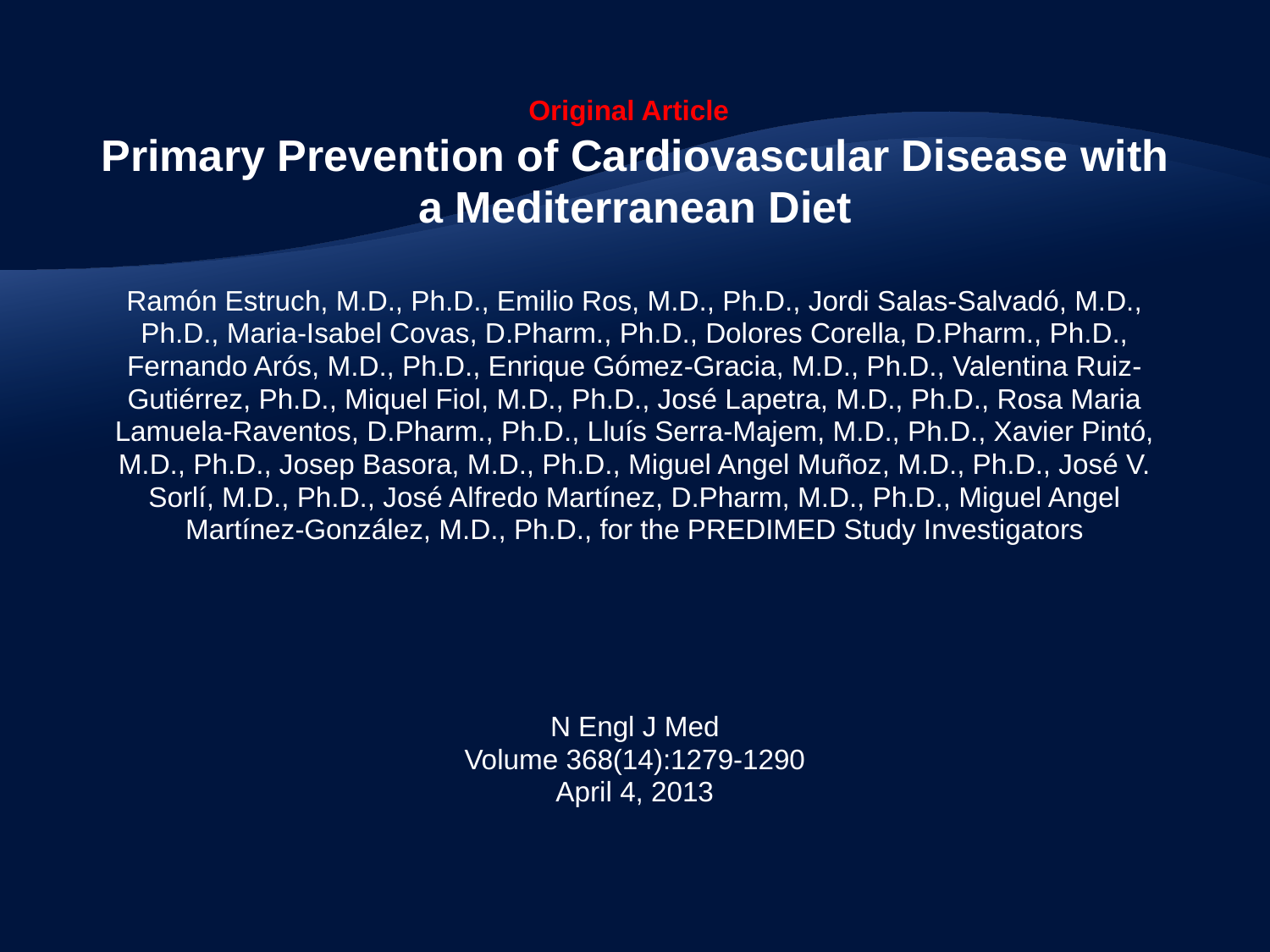

Original Article
Primary Prevention of Cardiovascular Disease with a Mediterranean Diet
Ramón Estruch, M.D., Ph.D., Emilio Ros, M.D., Ph.D., Jordi Salas-Salvadó, M.D., Ph.D., Maria-Isabel Covas, D.Pharm., Ph.D., Dolores Corella, D.Pharm., Ph.D., Fernando Arós, M.D., Ph.D., Enrique Gómez-Gracia, M.D., Ph.D., Valentina Ruiz-Gutiérrez, Ph.D., Miquel Fiol, M.D., Ph.D., José Lapetra, M.D., Ph.D., Rosa Maria Lamuela-Raventos, D.Pharm., Ph.D., Lluís Serra-Majem, M.D., Ph.D., Xavier Pintó, M.D., Ph.D., Josep Basora, M.D., Ph.D., Miguel Angel Muñoz, M.D., Ph.D., José V. Sorlí, M.D., Ph.D., José Alfredo Martínez, D.Pharm, M.D., Ph.D., Miguel Angel Martínez-González, M.D., Ph.D., for the PREDIMED Study Investigators
N Engl J Med
Volume 368(14):1279-1290
April 4, 2013